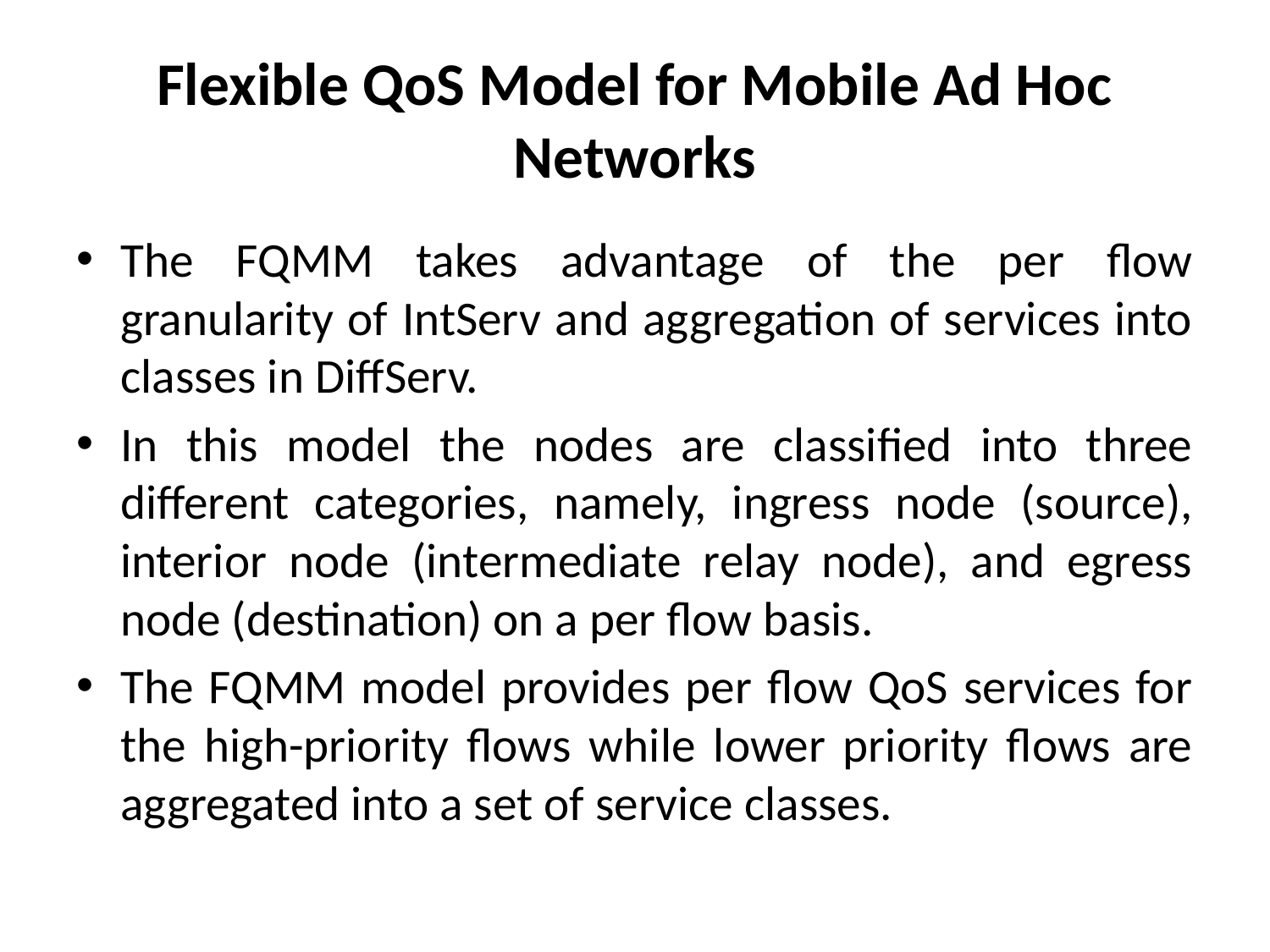

# Flexible QoS Model for Mobile Ad Hoc Networks
The FQMM takes advantage of the per flow granularity of IntServ and aggregation of services into classes in DiffServ.
In this model the nodes are classified into three different categories, namely, ingress node (source), interior node (intermediate relay node), and egress node (destination) on a per flow basis.
The FQMM model provides per flow QoS services for the high-priority flows while lower priority flows are aggregated into a set of service classes.